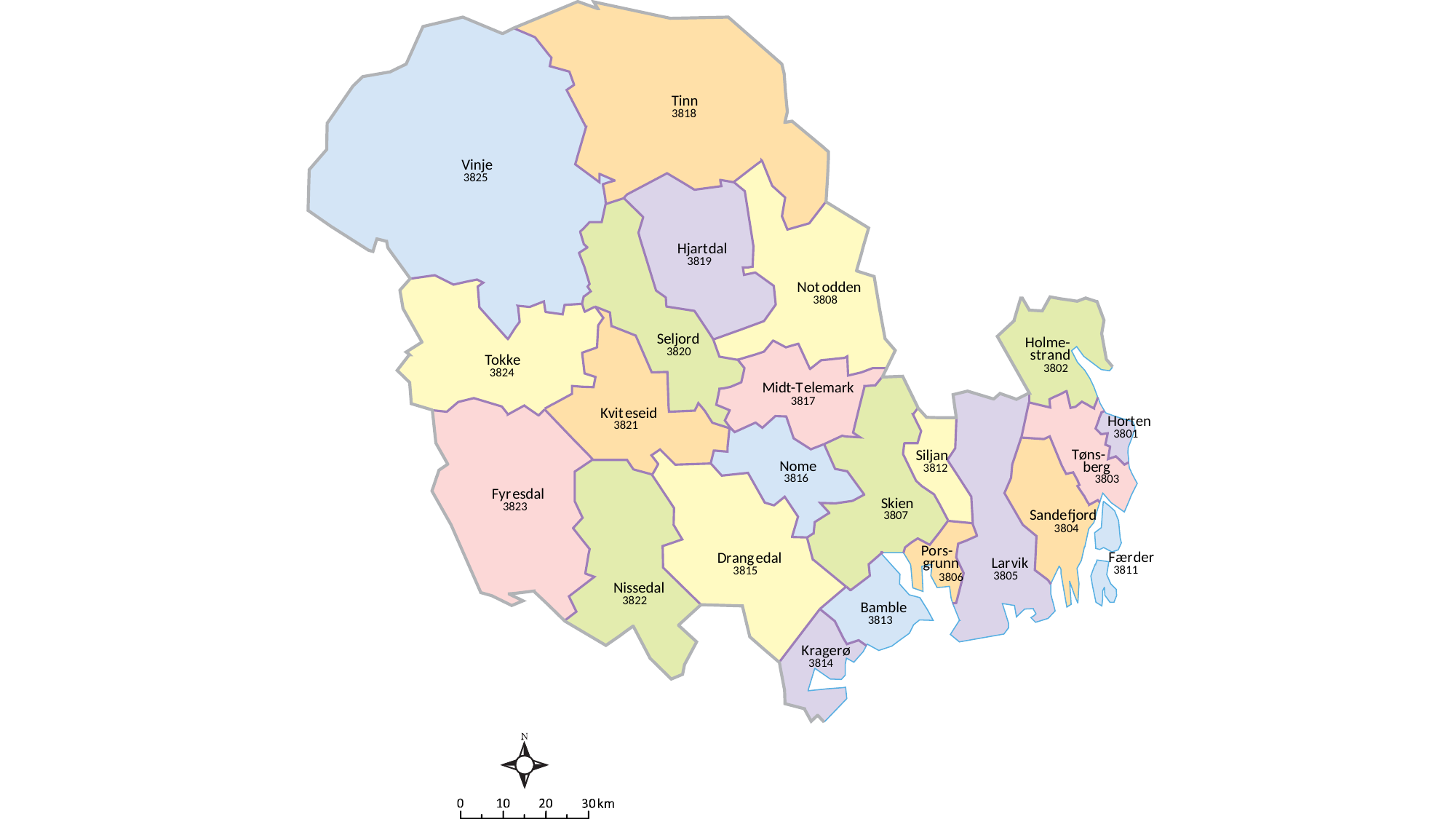

Tinn
3818
Vinje

3825

Hjar
t
dal
3819

No
t
odden
3808

Seljo
r
d
Holme-

3820
s
t
r
and

T
ok
k
e
3802
3824

Mid
t
-
T
elemark

3817

K
vi
t
eseid

Hor
t
en

3821

3801

T
øns-
Siljan

Nome
   be
r
g

3812
3816
3803
Fy
r
esdal
Skien
3823

Sand
e
fjo
r
d
3807
3804

P
o
r
s-
F
æ
r
der
D
r
an
g
edal

grunn
La
r
vik

3811
3815
3805
3806
Nissedal
3822
Bamble

3813
K
r
a
g
e
r
ø
3814